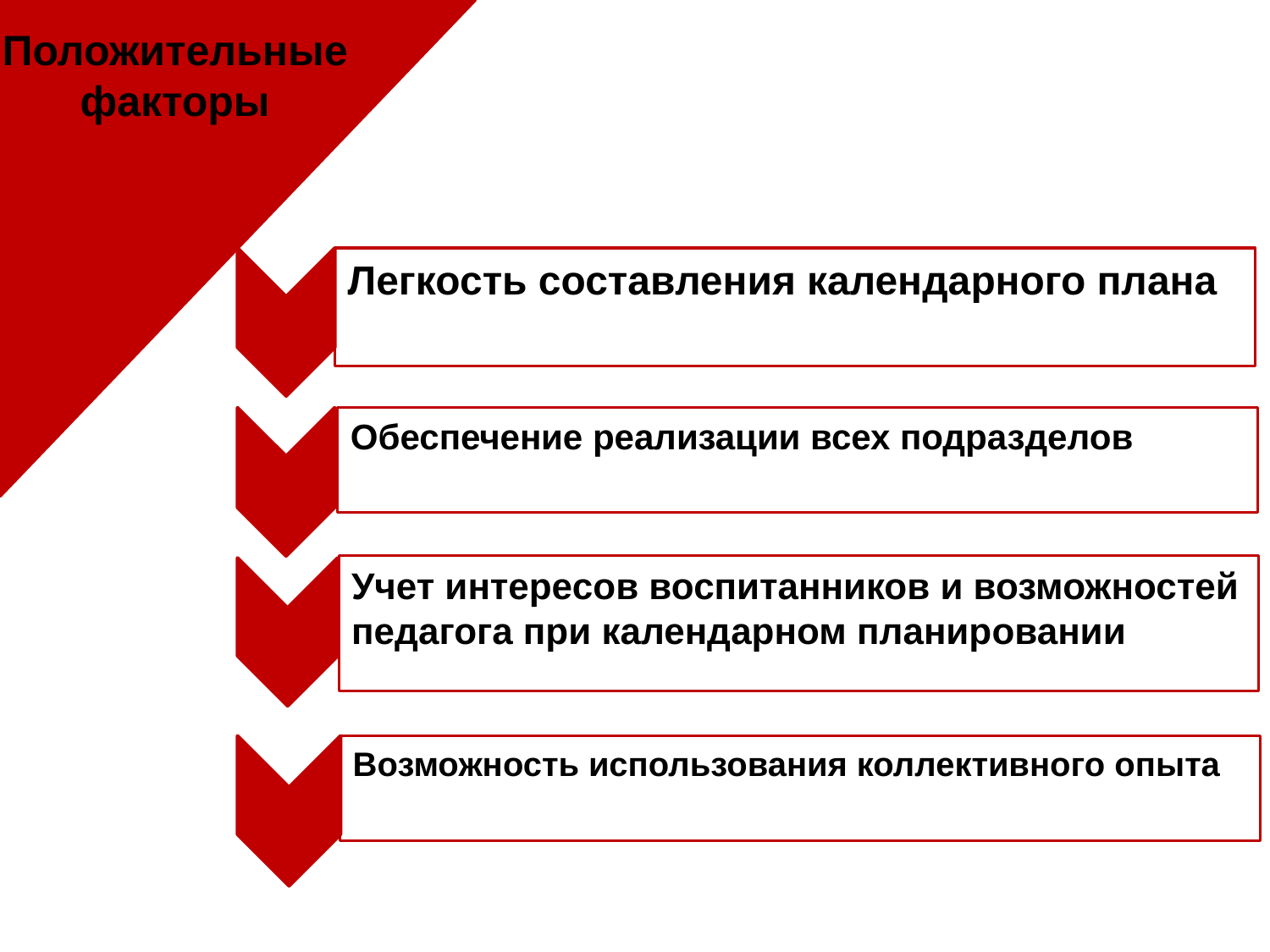

Положительные факторы
#
Легкость составления календарного плана

Обеспечение реализации всех подразделов

Учет интересов воспитанников и возможностей педагога при календарном планировании

Возможность использования коллективного опыта